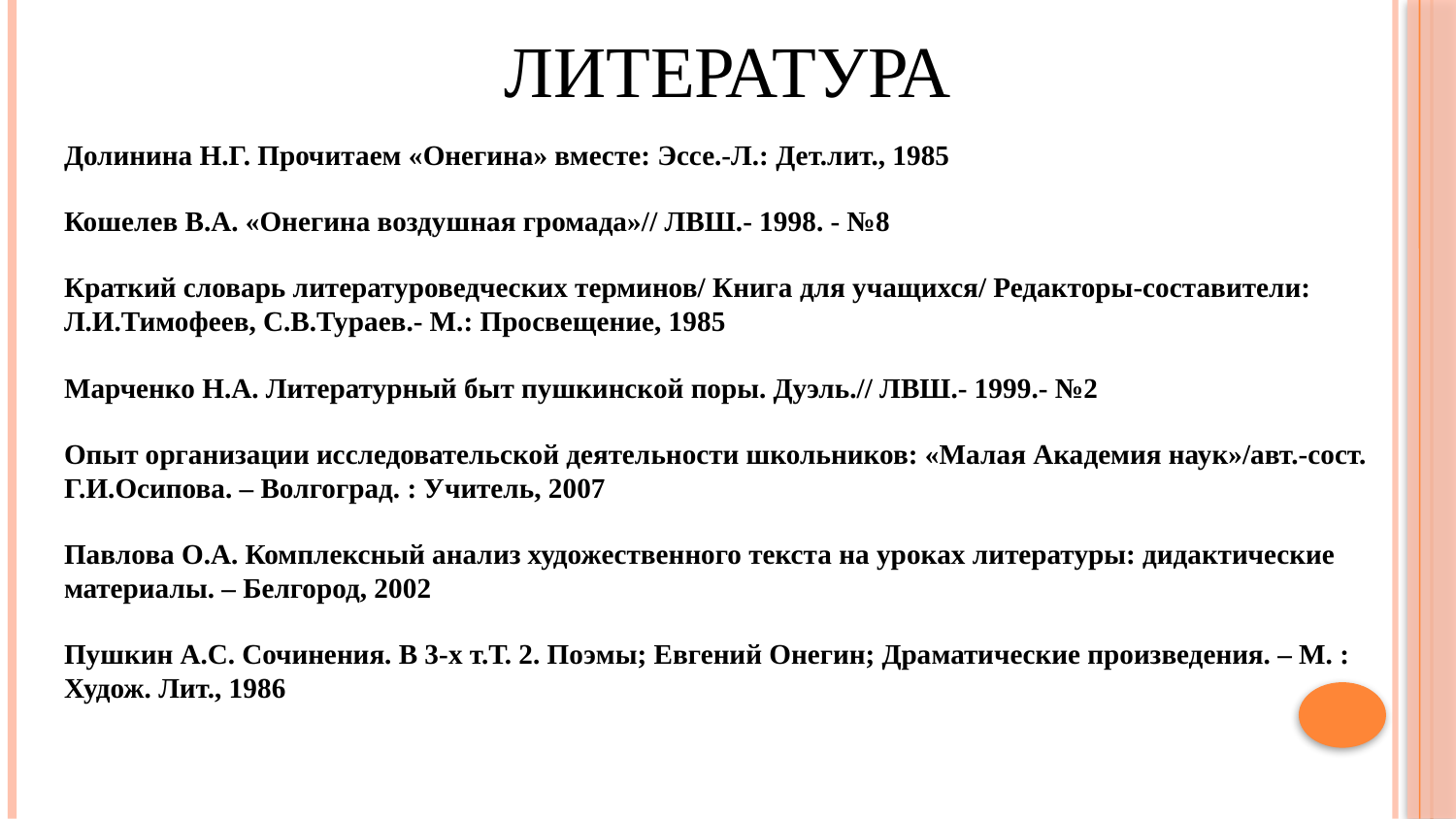

# Литература
Долинина Н.Г. Прочитаем «Онегина» вместе: Эссе.-Л.: Дет.лит., 1985
Кошелев В.А. «Онегина воздушная громада»// ЛВШ.- 1998. - №8
Краткий словарь литературоведческих терминов/ Книга для учащихся/ Редакторы-составители: Л.И.Тимофеев, С.В.Тураев.- М.: Просвещение, 1985
Марченко Н.А. Литературный быт пушкинской поры. Дуэль.// ЛВШ.- 1999.- №2
Опыт организации исследовательской деятельности школьников: «Малая Академия наук»/авт.-сост. Г.И.Осипова. – Волгоград. : Учитель, 2007
Павлова О.А. Комплексный анализ художественного текста на уроках литературы: дидактические материалы. – Белгород, 2002
Пушкин А.С. Сочинения. В 3-х т.Т. 2. Поэмы; Евгений Онегин; Драматические произведения. – М. : Худож. Лит., 1986